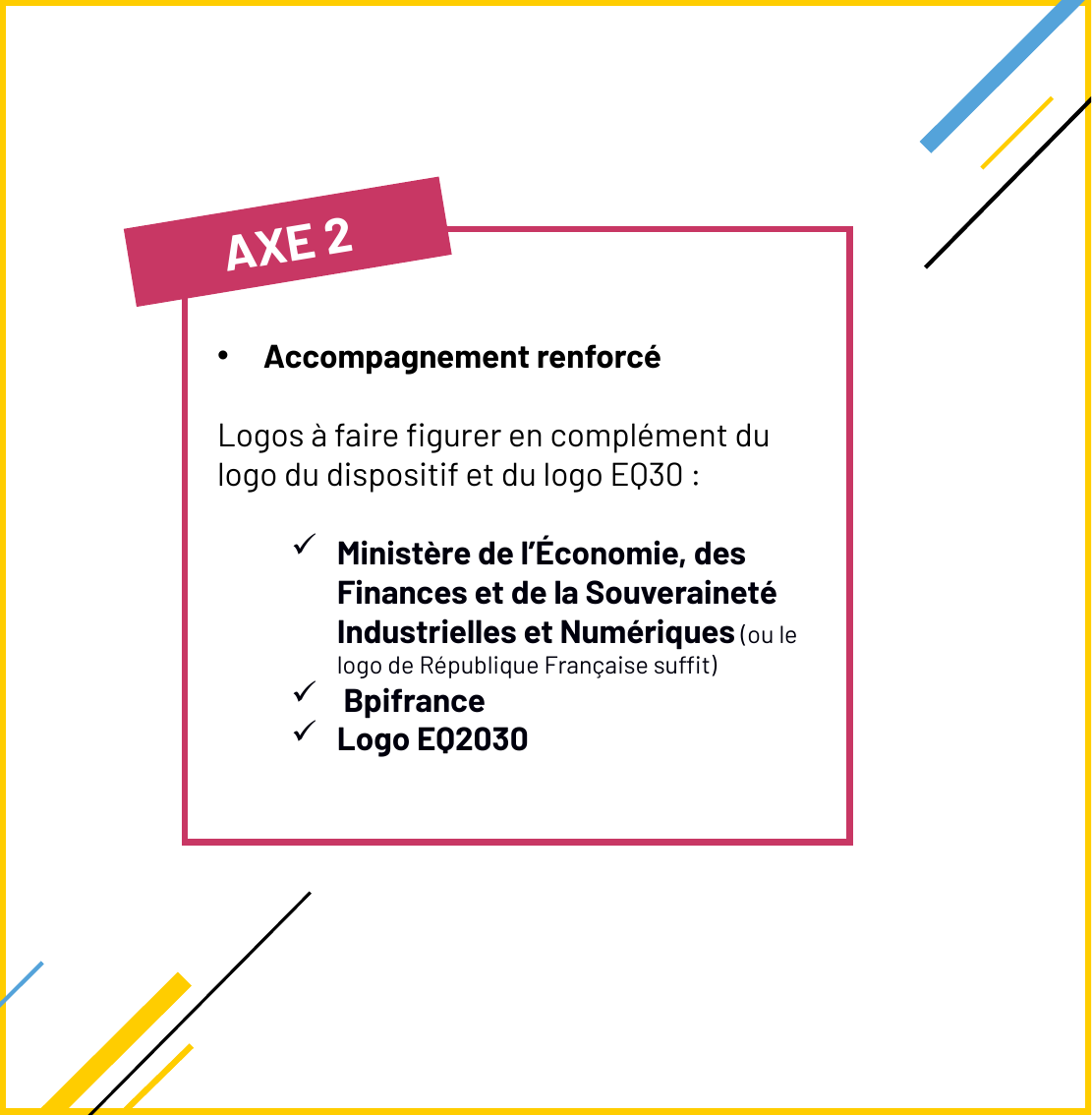

AXE 2

Accompagnement renforcé

Logos à faire figurer en complément du logo du dispositif et du logo EQ30 :

Ministère de l’Économie, des Finances et de la Souveraineté Industrielles et Numériques (ou le logo de République Française suffit)
 Bpifrance
Logo EQ2030